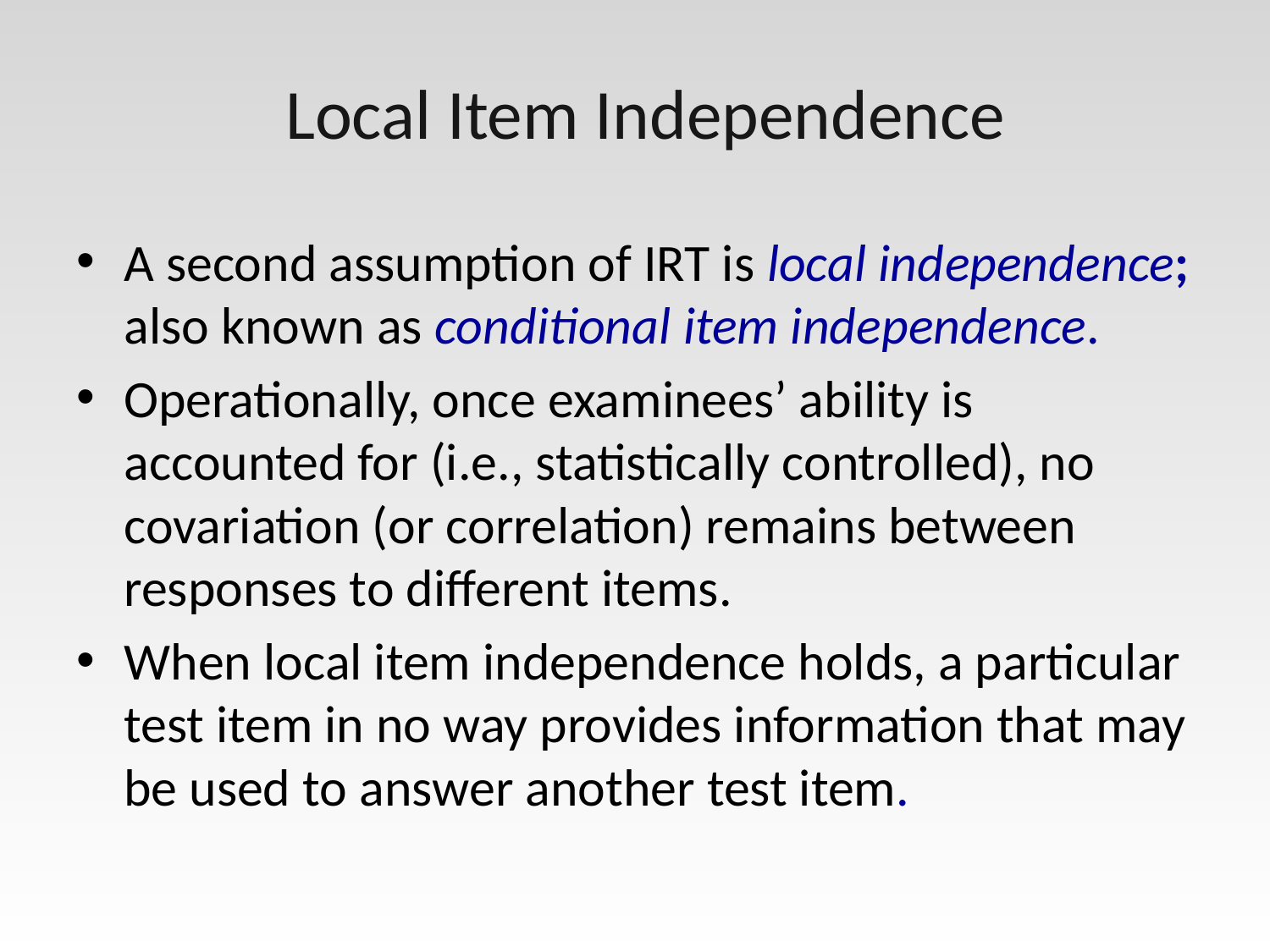

# Local Item Independence
A second assumption of IRT is local independence; also known as conditional item independence.
Operationally, once examinees’ ability is accounted for (i.e., statistically controlled), no covariation (or correlation) remains between responses to different items.
When local item independence holds, a particular test item in no way provides information that may be used to answer another test item.